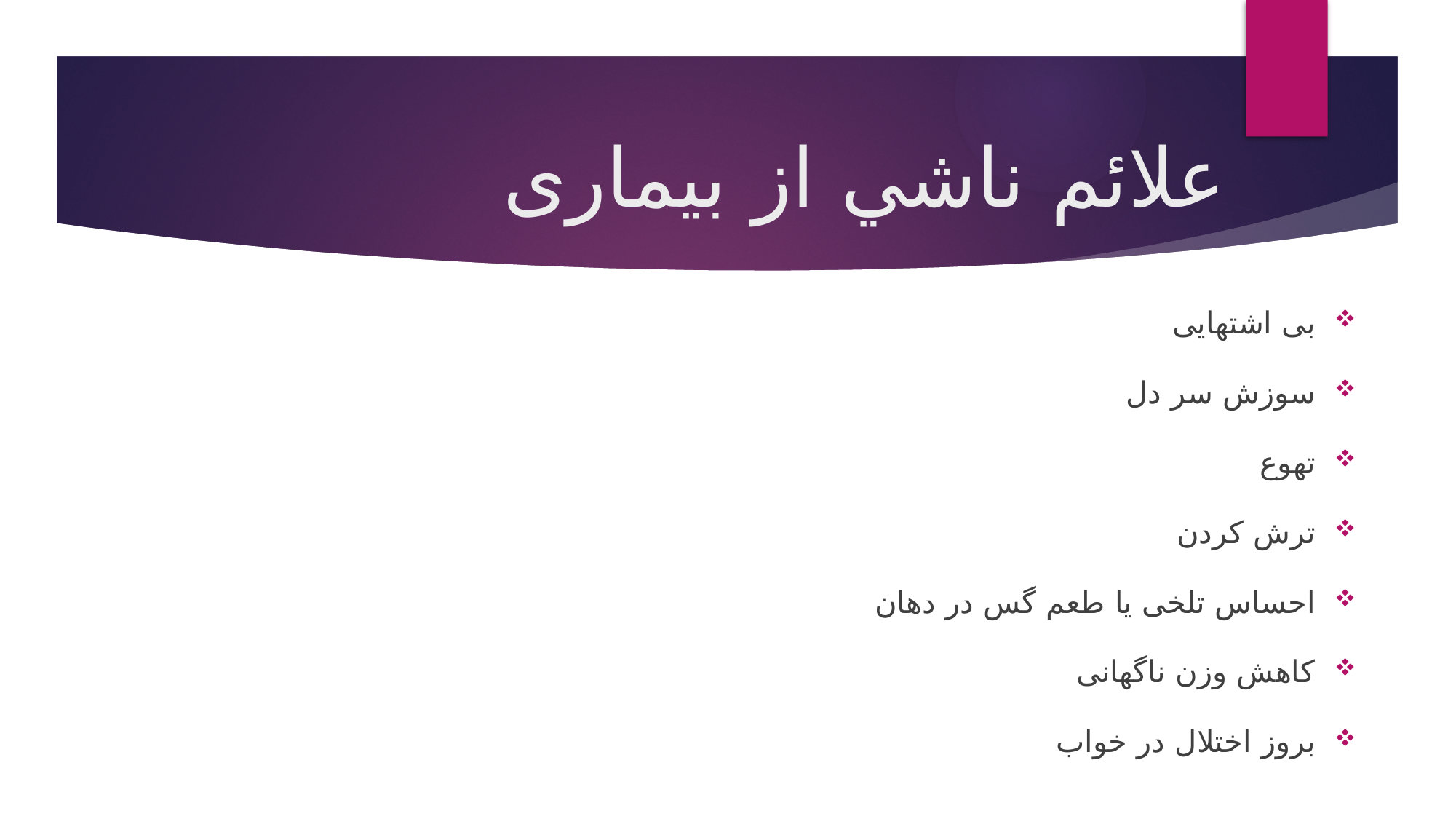

# علائم ناشي از بیماری
بی اشتهایی
سوزش سر دل
تهوع
ترش کردن
احساس تلخی یا طعم گس در دهان
کاهش وزن ناگهانی
بروز اختلال در خواب